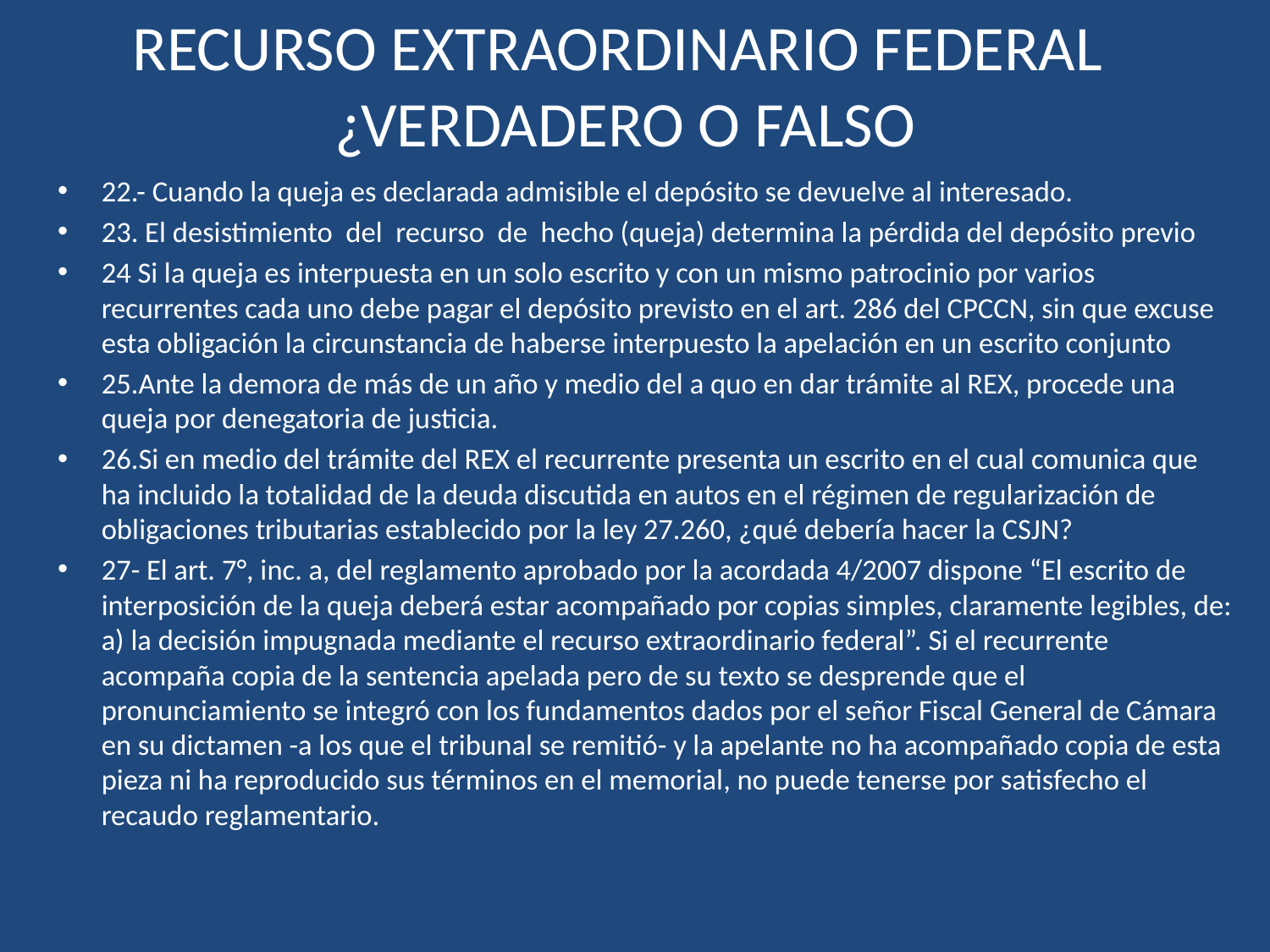

# RECURSO EXTRAORDINARIO FEDERAL  ¿VERDADERO O FALSO
22.- Cuando la queja es declarada admisible el depósito se devuelve al interesado.
23. El desistimiento  del  recurso  de  hecho (queja) determina la pérdida del depósito previo
24 Si la queja es interpuesta en un solo escrito y con un mismo patrocinio por varios recurrentes cada uno debe pagar el depósito previsto en el art. 286 del CPCCN, sin que excuse esta obligación la circunstancia de haberse interpuesto la apelación en un escrito conjunto
25.Ante la demora de más de un año y medio del a quo en dar trámite al REX, procede una queja por denegatoria de justicia.
26.Si en medio del trámite del REX el recurrente presenta un escrito en el cual comunica que ha incluido la totalidad de la deuda discutida en autos en el régimen de regularización de obligaciones tributarias establecido por la ley 27.260, ¿qué debería hacer la CSJN?
27- El art. 7°, inc. a, del reglamento aprobado por la acordada 4/2007 dispone “El escrito de interposición de la queja deberá estar acompañado por copias simples, claramente legibles, de: a) la decisión impugnada mediante el recurso extraordinario federal”. Si el recurrente acompaña copia de la sentencia apelada pero de su texto se desprende que el pronunciamiento se integró con los fundamentos dados por el señor Fiscal General de Cámara en su dictamen -a los que el tribunal se remitió- y la apelante no ha acompañado copia de esta pieza ni ha reproducido sus términos en el memorial, no puede tenerse por satisfecho el recaudo reglamentario.